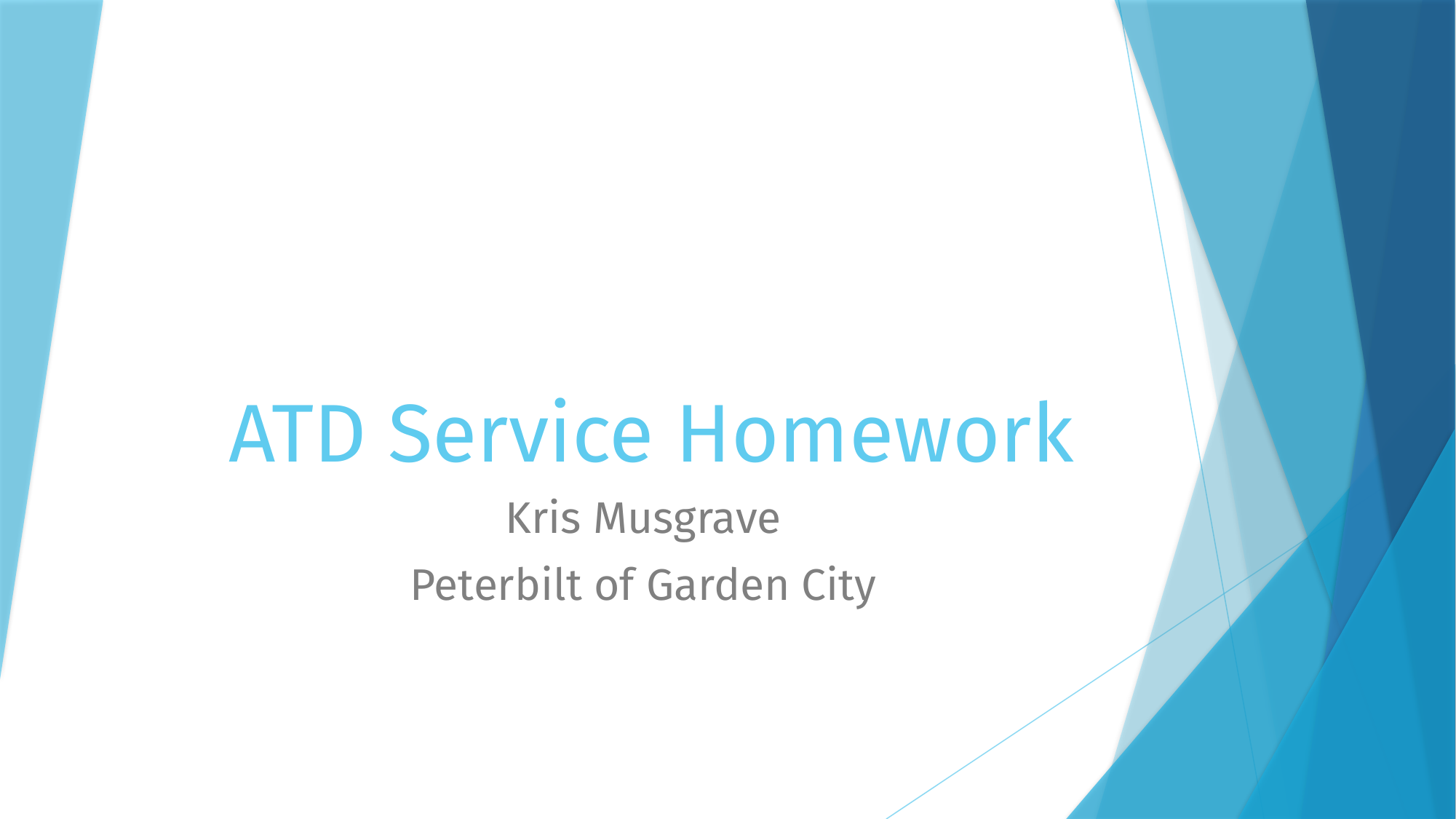

# ATD Service Homework
Kris Musgrave
Peterbilt of Garden City